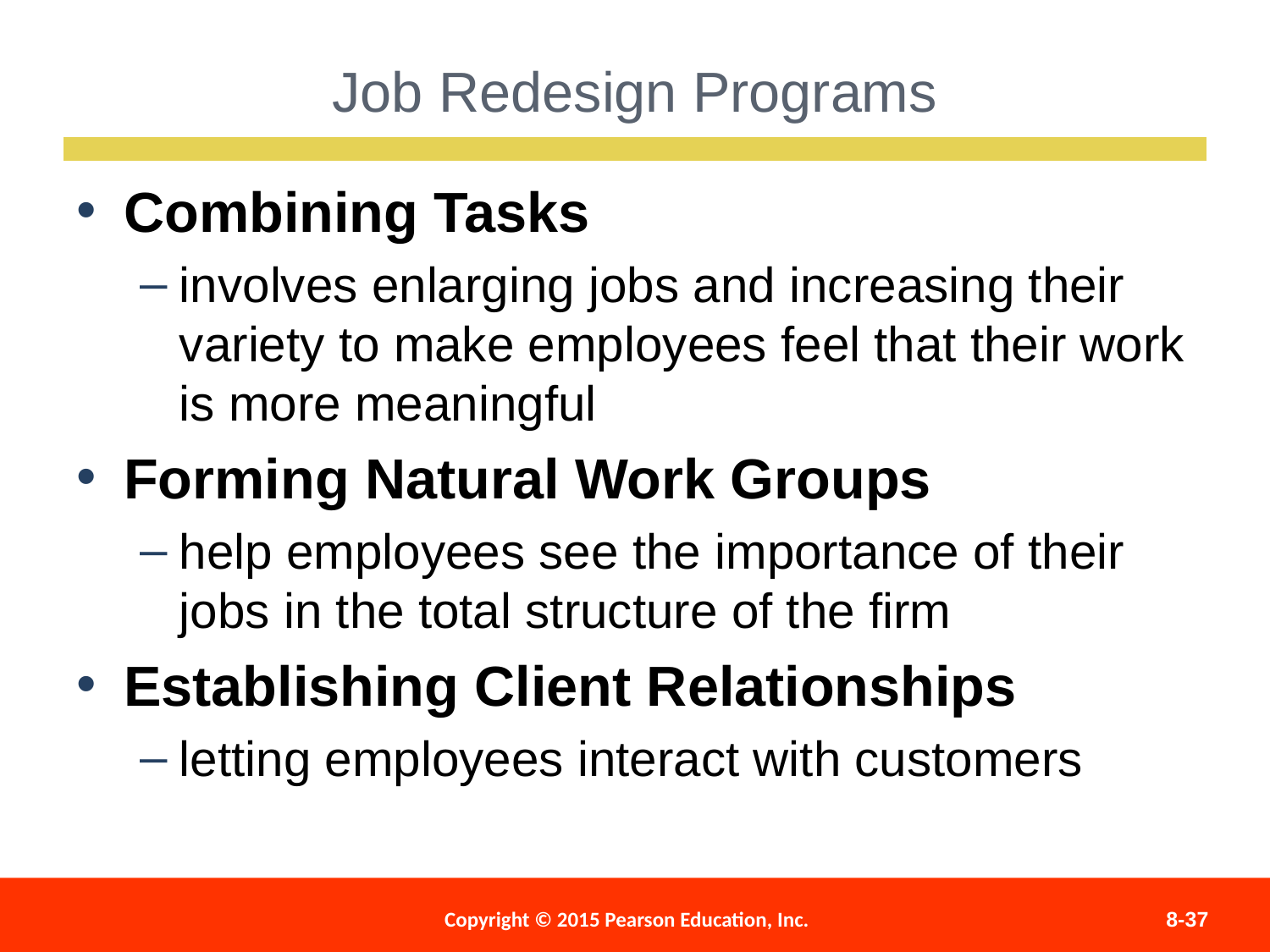

Job Redesign Programs
Combining Tasks
involves enlarging jobs and increasing their variety to make employees feel that their work is more meaningful
Forming Natural Work Groups
help employees see the importance of their jobs in the total structure of the firm
Establishing Client Relationships
letting employees interact with customers